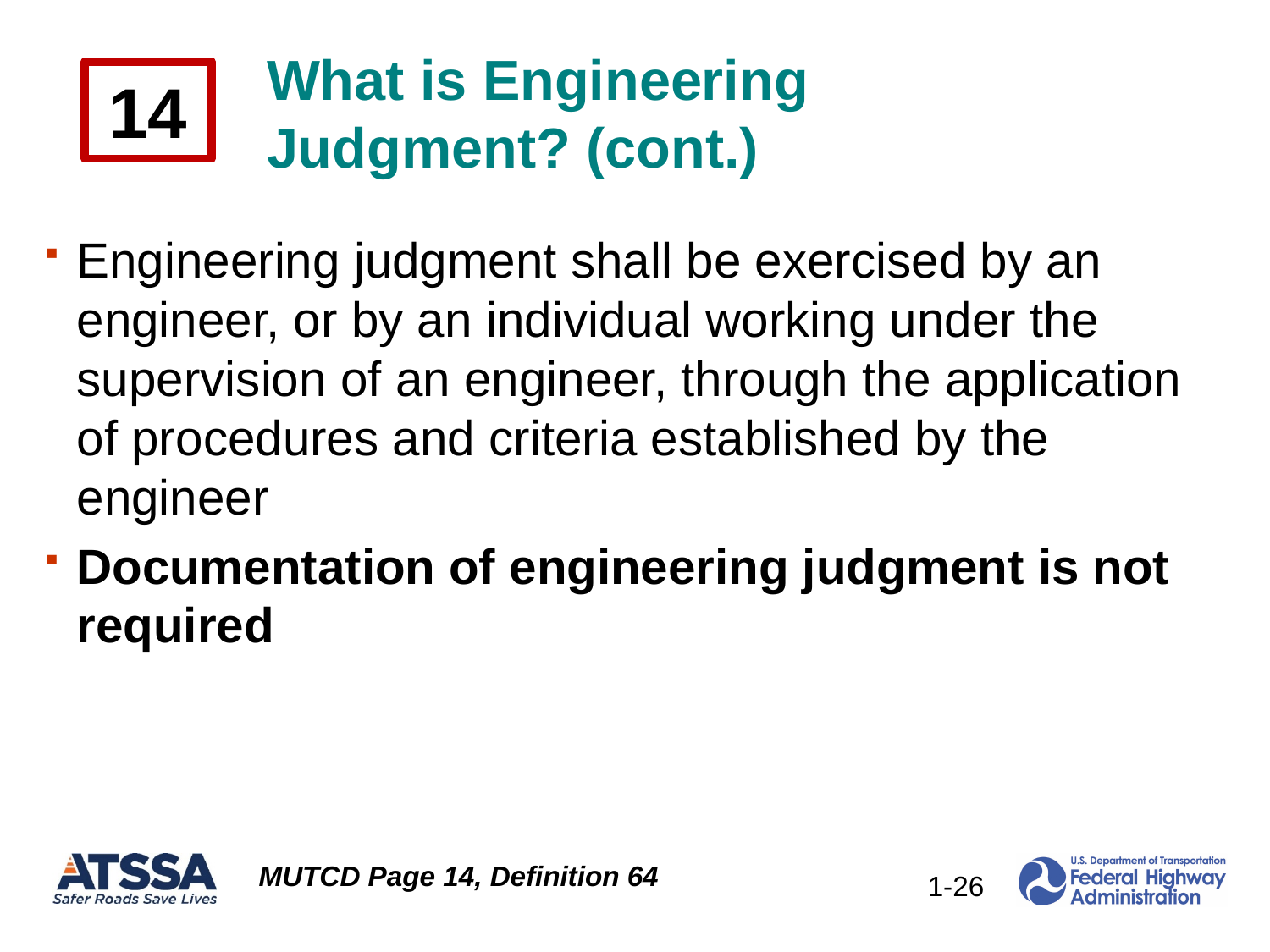

# What is Engineering Judgment? (cont.)
14
Engineering judgment shall be exercised by an engineer, or by an individual working under the supervision of an engineer, through the application of procedures and criteria established by the engineer
Documentation of engineering judgment is not required
MUTCD Page 14, Definition 64